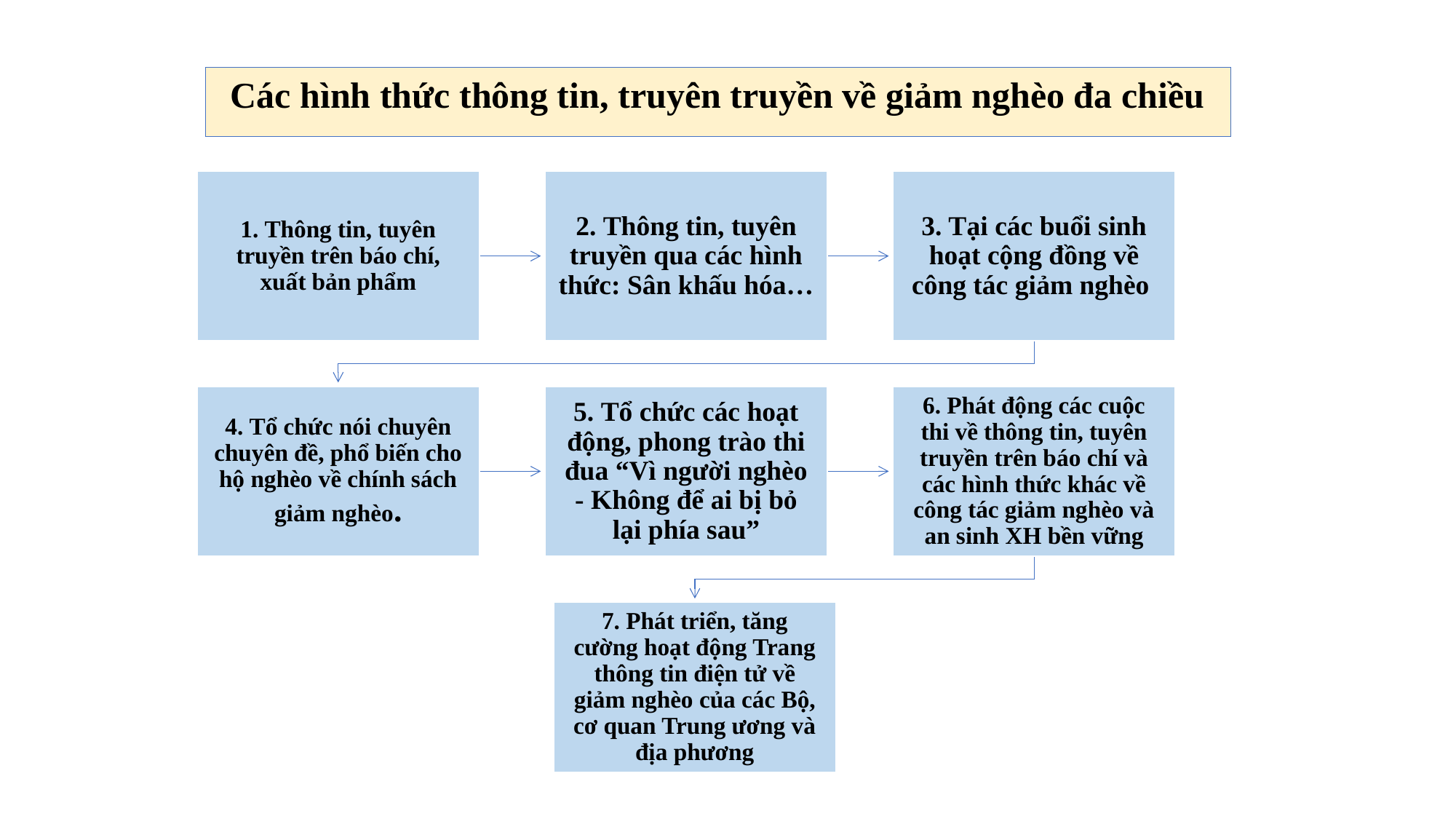

# Các hình thức thông tin, truyên truyền về giảm nghèo đa chiều

1. Thông tin, tuyên truyền trên báo chí, xuất bản phẩm

2. Thông tin, tuyên truyền qua các hình thức: Sân khấu hóa…

3. Tại các buổi sinh hoạt cộng đồng về công tác giảm nghèo

4. Tổ chức nói chuyên chuyên đề, phổ biến cho hộ nghèo về chính sách giảm nghèo.

5. Tổ chức các hoạt động, phong trào thi đua “Vì người nghèo - Không để ai bị bỏ lại phía sau”

6. Phát động các cuộc thi về thông tin, tuyên truyền trên báo chí và các hình thức khác về công tác giảm nghèo và an sinh XH bền vững
7. Phát triển, tăng cường hoạt động Trang thông tin điện tử về giảm nghèo của các Bộ, cơ quan Trung ương và địa phương